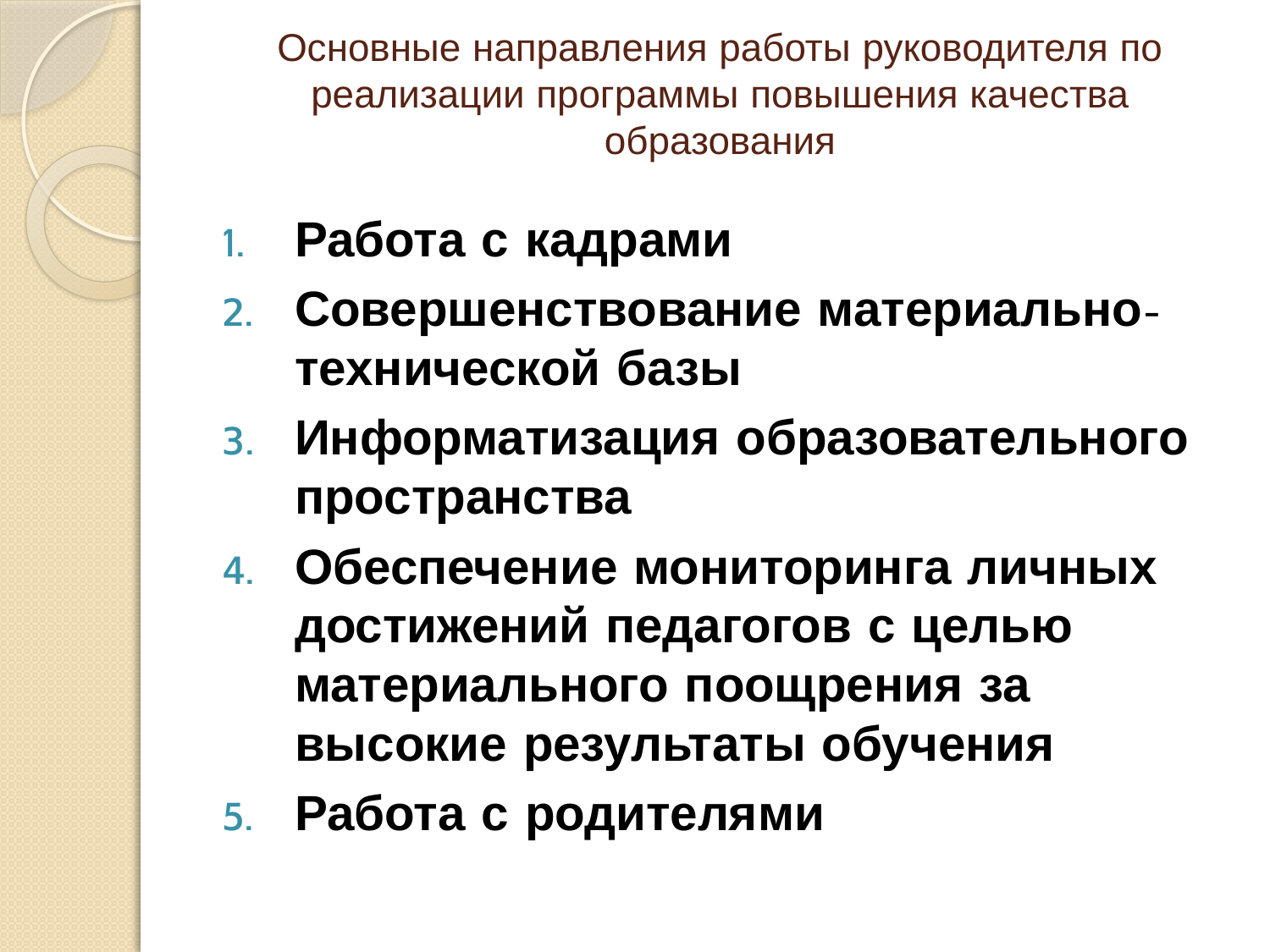

# Основные направления работы руководителя по реализации программы повышения качества образования
Работа с кадрами
Совершенствование материально-технической базы
Информатизация образовательного пространства
Обеспечение мониторинга личных достижений педагогов с целью материального поощрения за высокие результаты обучения
Работа с родителями